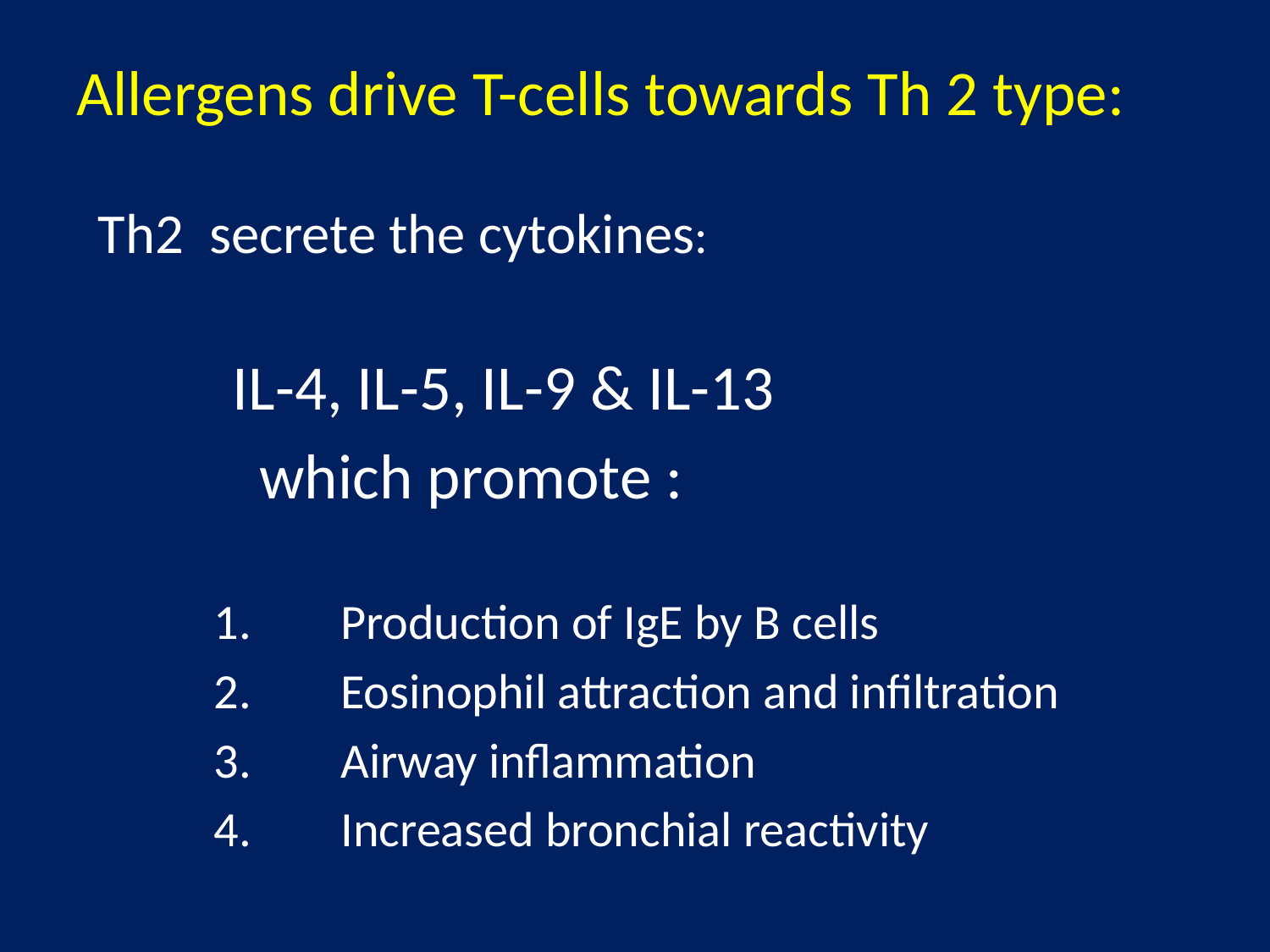

# Allergens drive T-cells towards Th 2 type:
 Th2  secrete the cytokines:

             IL-4, IL-5, IL-9 & IL-13
            which promote :

 	1. 	Production of IgE by B cells
 	2. 	Eosinophil attraction and infiltration
 	3. 	Airway inflammation
 	4. 	Increased bronchial reactivity